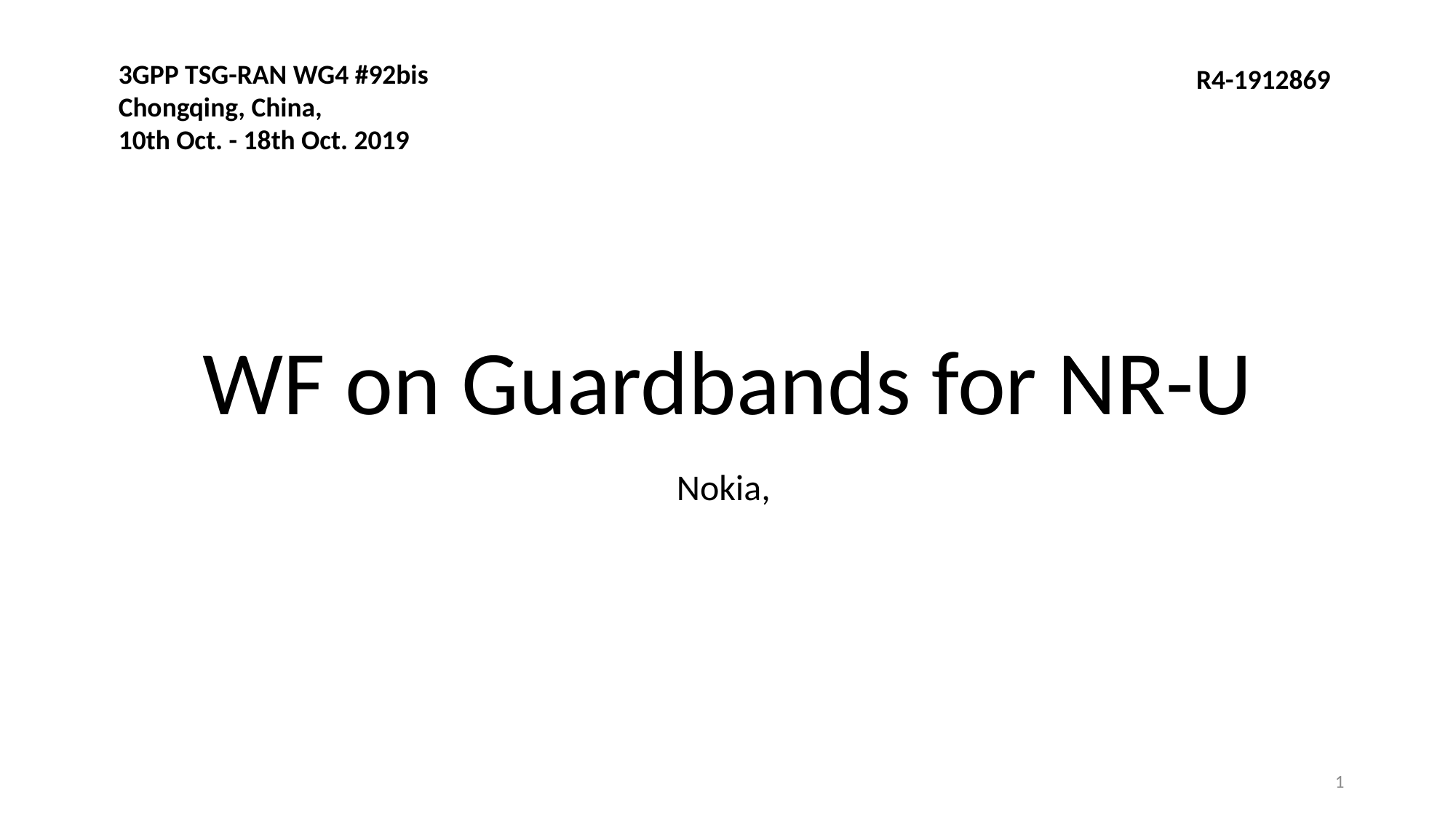

3GPP TSG-RAN WG4 #92bis
Chongqing, China,
10th Oct. - 18th Oct. 2019
R4-1912869
# WF on Guardbands for NR-U
Nokia,
1